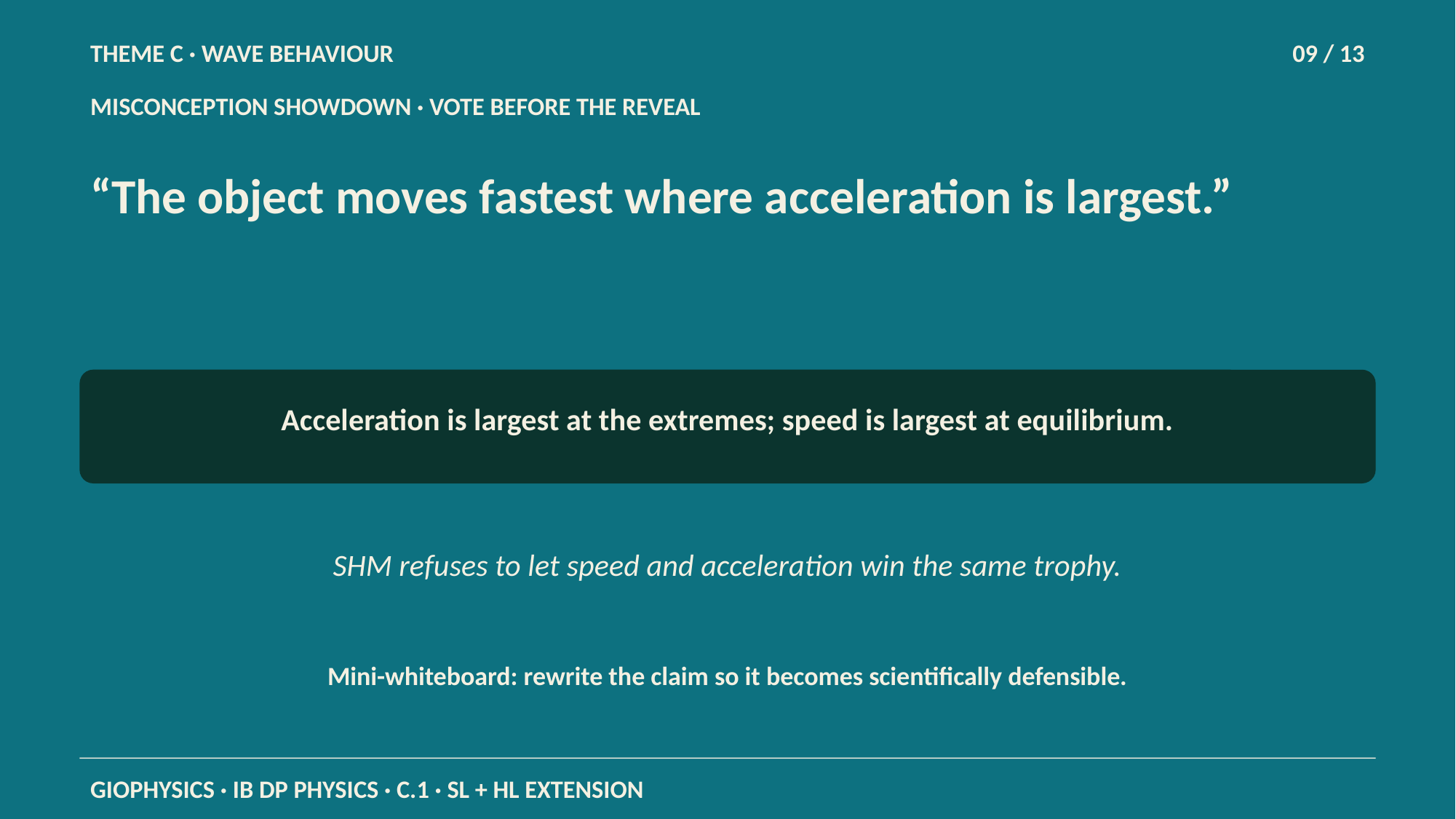

THEME C · WAVE BEHAVIOUR
09 / 13
MISCONCEPTION SHOWDOWN · VOTE BEFORE THE REVEAL
“The object moves fastest where acceleration is largest.”

Acceleration is largest at the extremes; speed is largest at equilibrium.
SHM refuses to let speed and acceleration win the same trophy.
Mini-whiteboard: rewrite the claim so it becomes scientifically defensible.

GIOPHYSICS · IB DP PHYSICS · C.1 · SL + HL EXTENSION